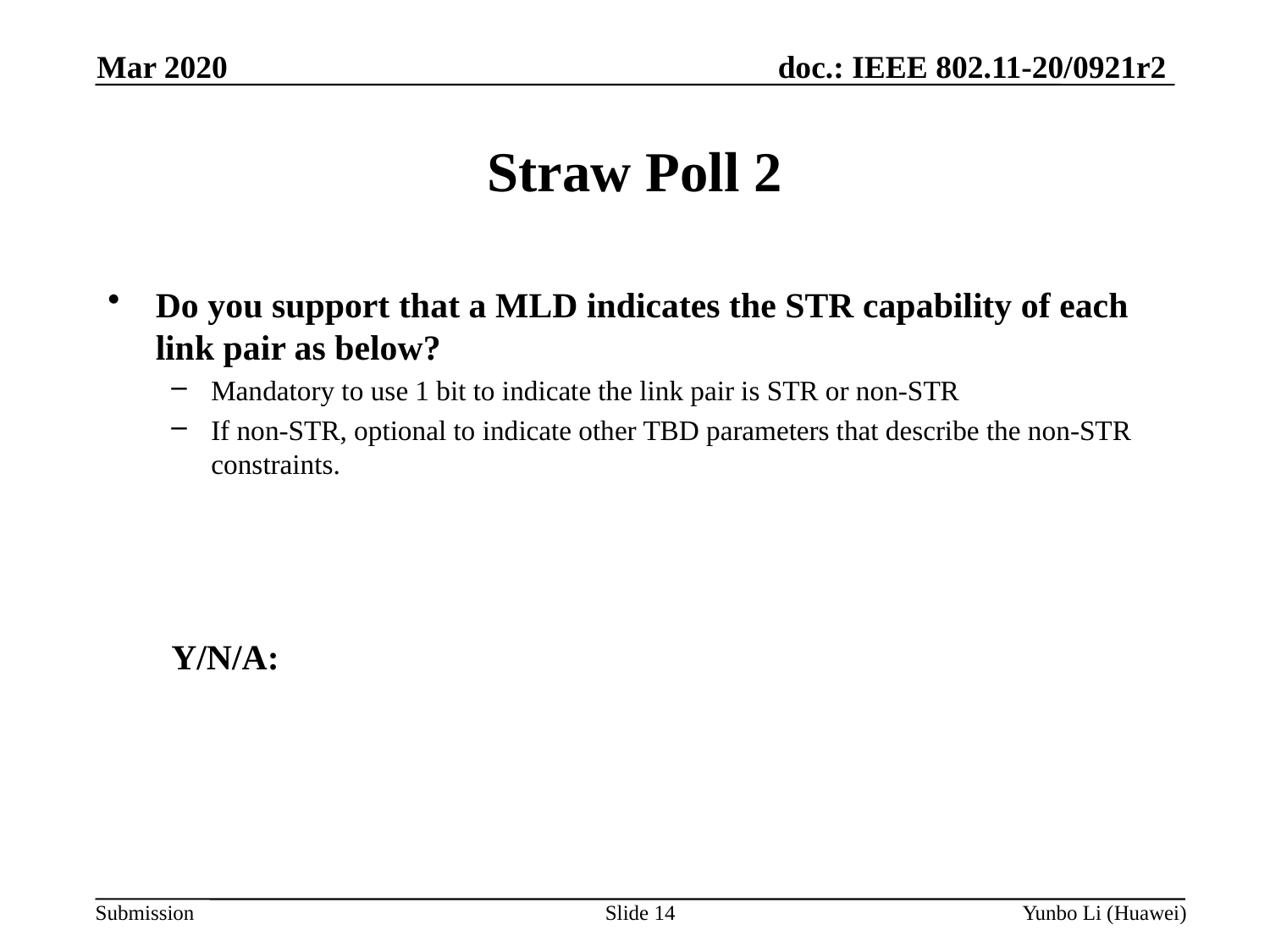

Mar 2020
Straw Poll 2
Do you support that a MLD indicates the STR capability of each link pair as below?
Mandatory to use 1 bit to indicate the link pair is STR or non-STR
If non-STR, optional to indicate other TBD parameters that describe the non-STR constraints.

Y/N/A:

Slide 14
Yunbo Li (Huawei)